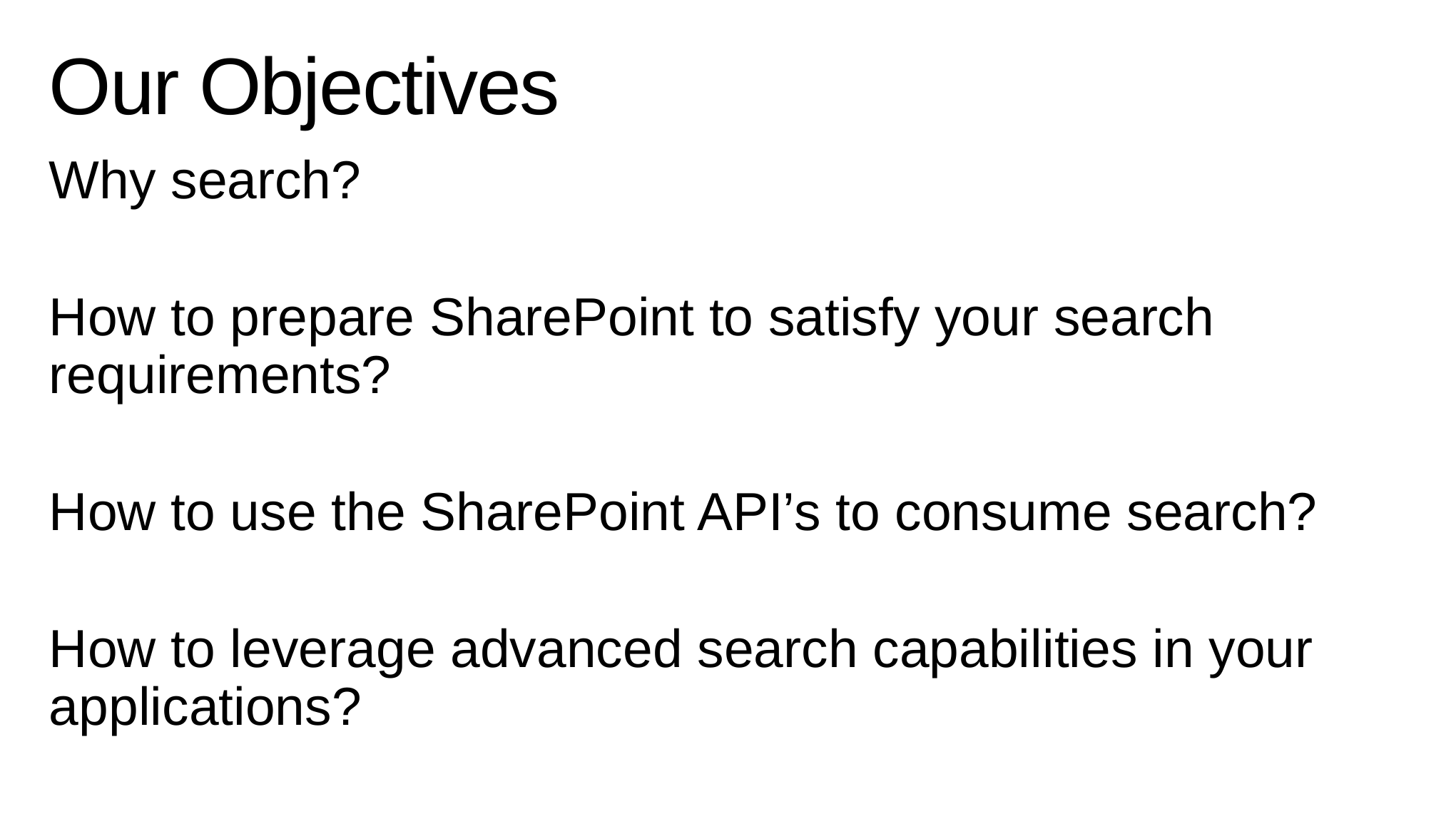

# Our Objectives
Why search?

How to prepare SharePoint to satisfy your search requirements?

How to use the SharePoint API’s to consume search?

How to leverage advanced search capabilities in your applications?